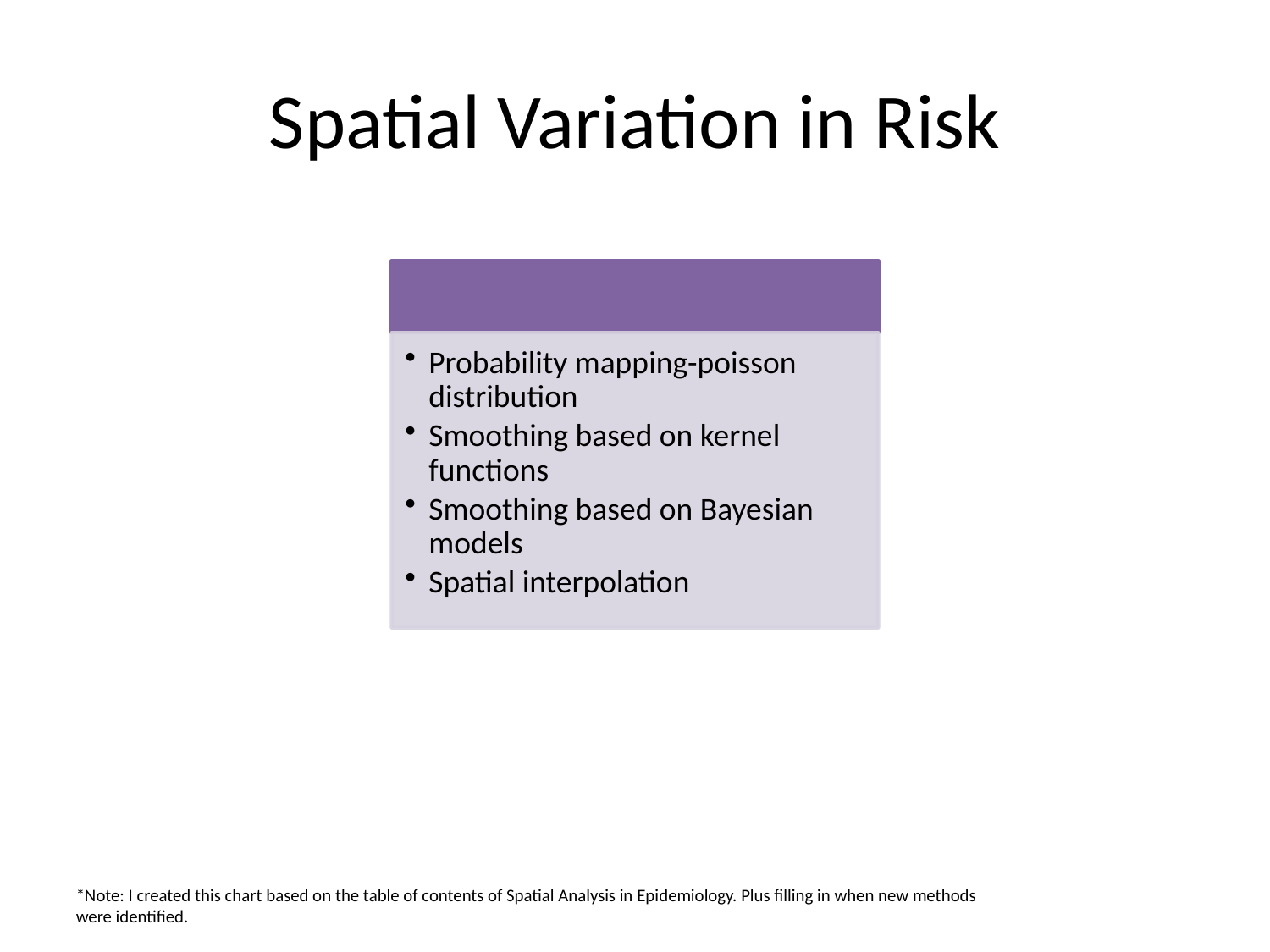

# Spatial Variation in Risk

Probability mapping-poisson distribution
Smoothing based on kernel functions
Smoothing based on Bayesian models
Spatial interpolation
*Note: I created this chart based on the table of contents of Spatial Analysis in Epidemiology. Plus filling in when new methods were identified.